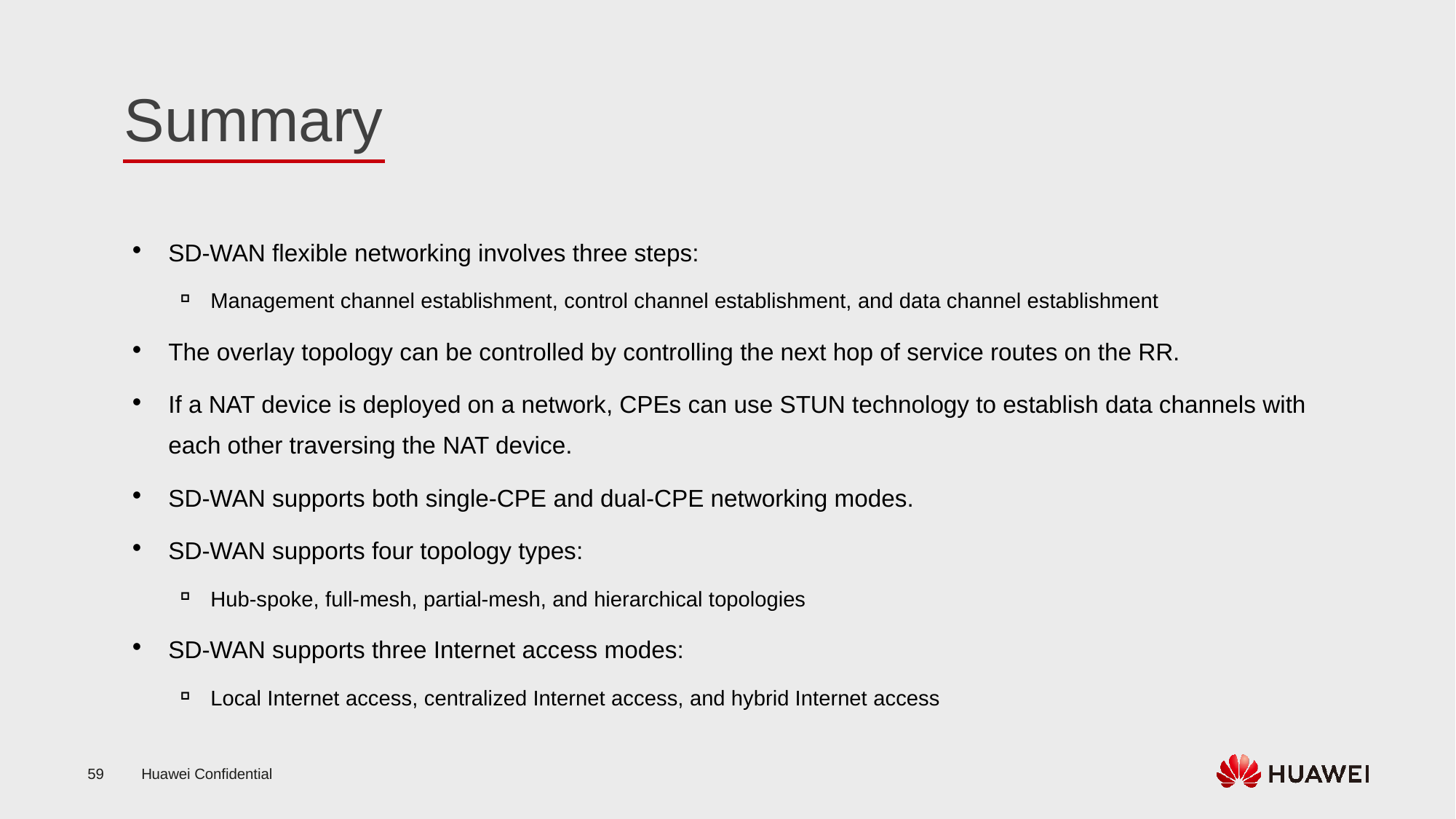

SD-WAN flexible networking involves three steps:
Management channel establishment, control channel establishment, and data channel establishment
The overlay topology can be controlled by controlling the next hop of service routes on the RR.
If a NAT device is deployed on a network, CPEs can use STUN technology to establish data channels with each other traversing the NAT device.
SD-WAN supports both single-CPE and dual-CPE networking modes.
SD-WAN supports four topology types:
Hub-spoke, full-mesh, partial-mesh, and hierarchical topologies
SD-WAN supports three Internet access modes:
Local Internet access, centralized Internet access, and hybrid Internet access